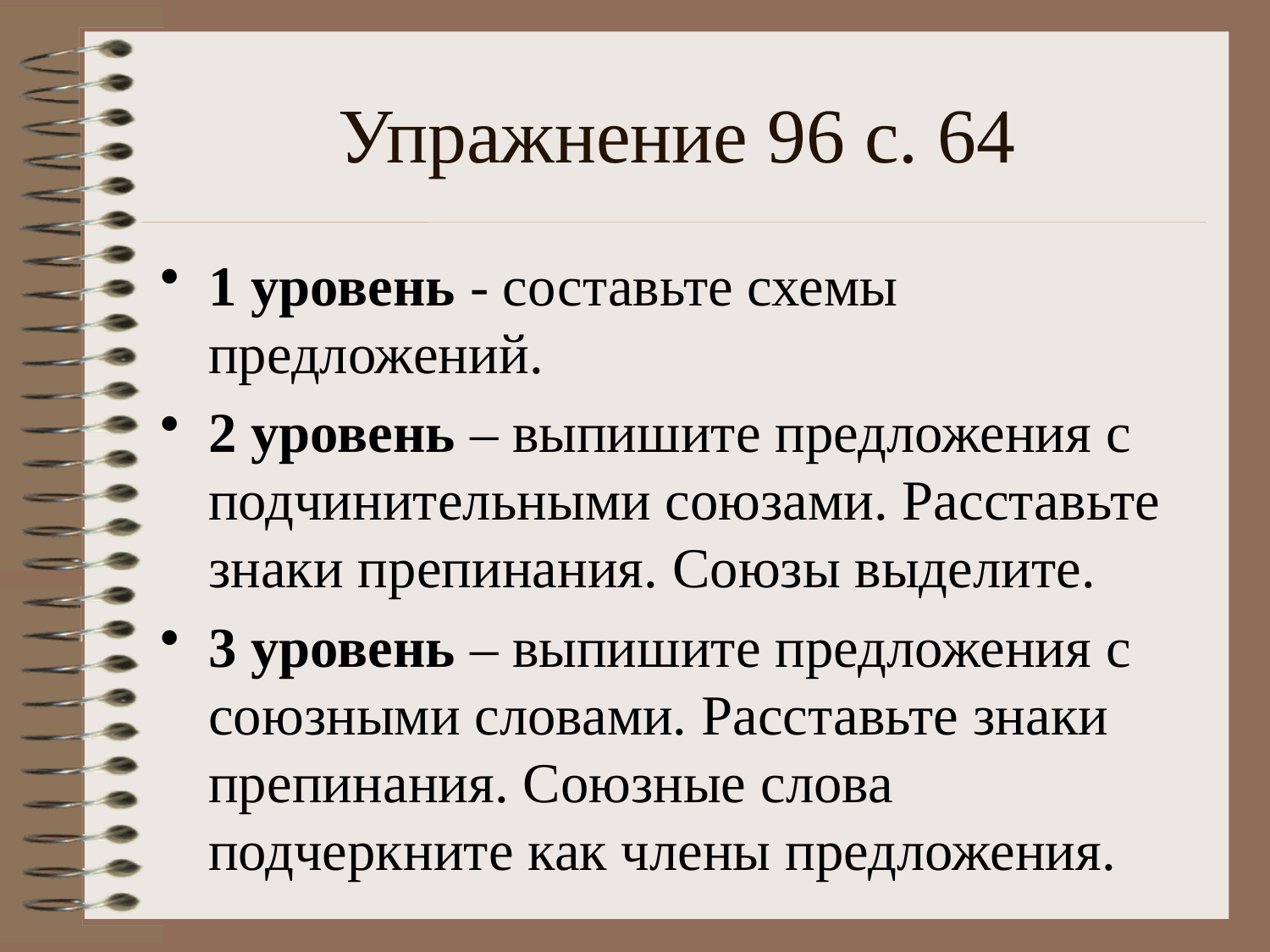

# Упражнение 96 с. 64
1 уровень - составьте схемы предложений.
2 уровень – выпишите предложения с подчинительными союзами. Расставьте знаки препинания. Союзы выделите.
3 уровень – выпишите предложения с союзными словами. Расставьте знаки препинания. Союзные слова подчеркните как члены предложения.